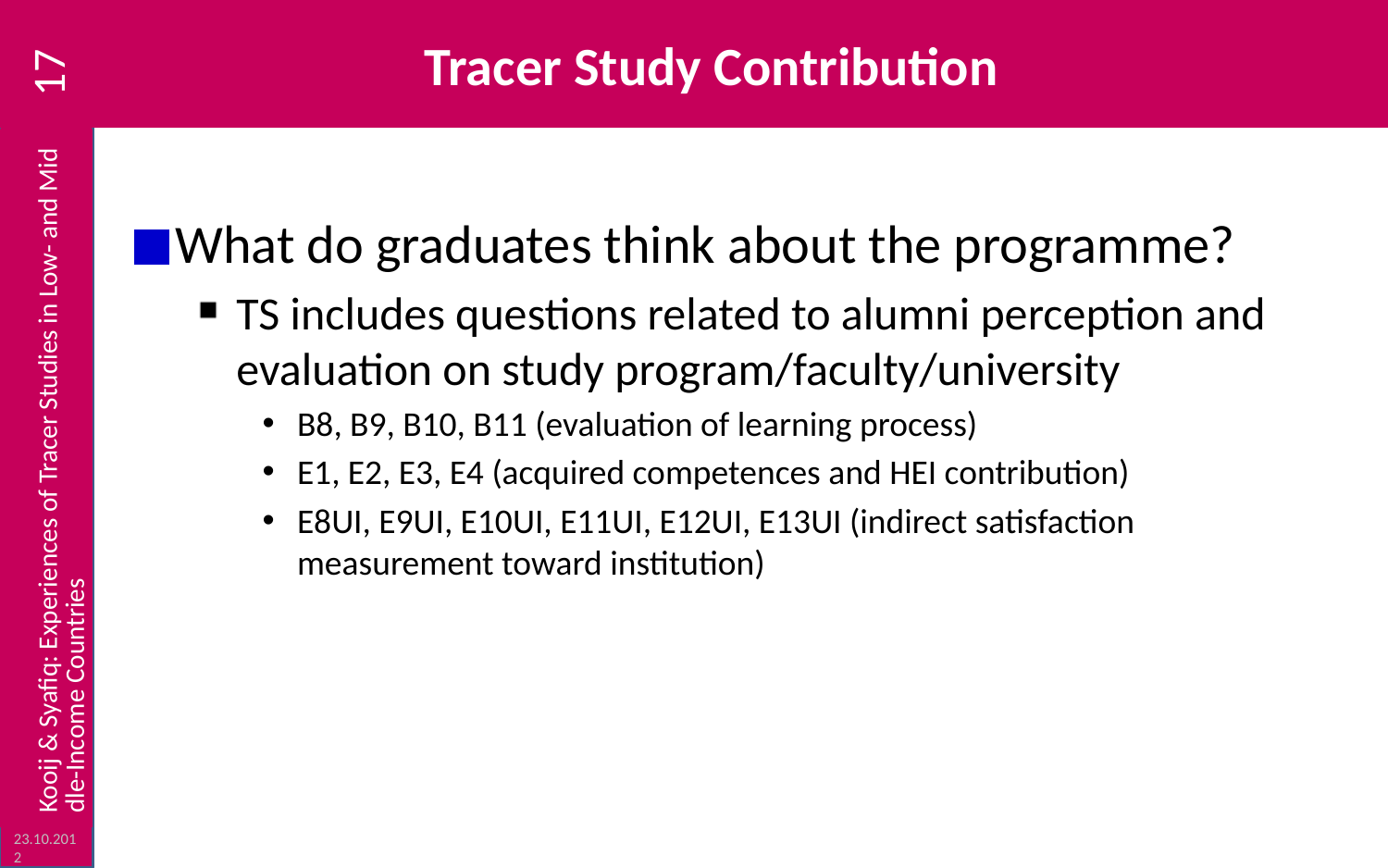

# Tracer Study Contribution
17
What do graduates think about the programme?
TS includes questions related to alumni perception and evaluation on study program/faculty/university
B8, B9, B10, B11 (evaluation of learning process)
E1, E2, E3, E4 (acquired competences and HEI contribution)
E8UI, E9UI, E10UI, E11UI, E12UI, E13UI (indirect satisfaction measurement toward institution)
Kooij & Syafiq: Experiences of Tracer Studies in Low- and Middle-Income Countries
23.10.2012